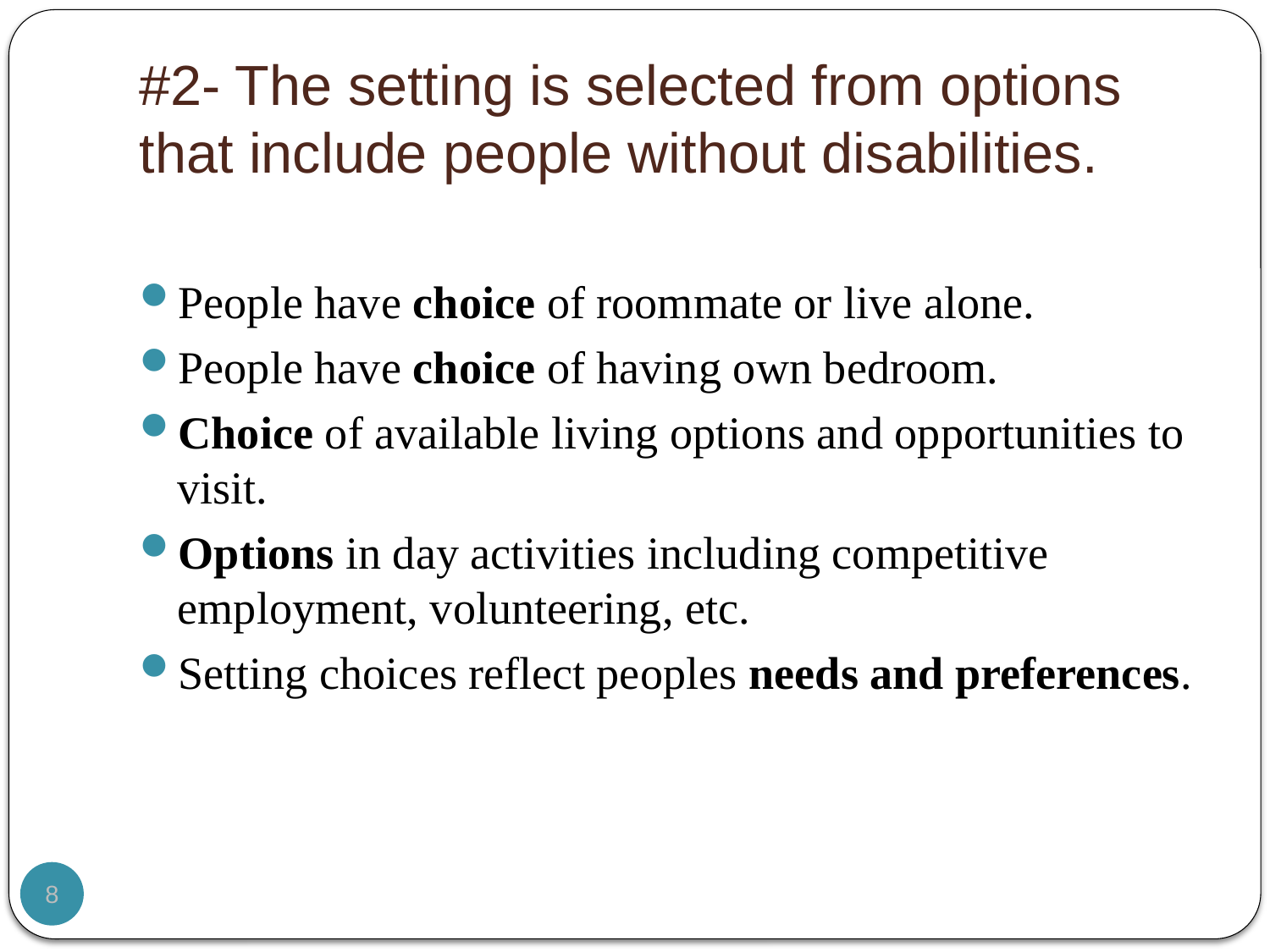

# #2- The setting is selected from options that include people without disabilities.

People have choice of roommate or live alone.
People have choice of having own bedroom.
Choice of available living options and opportunities to visit.
Options in day activities including competitive employment, volunteering, etc.
Setting choices reflect peoples needs and preferences.
8